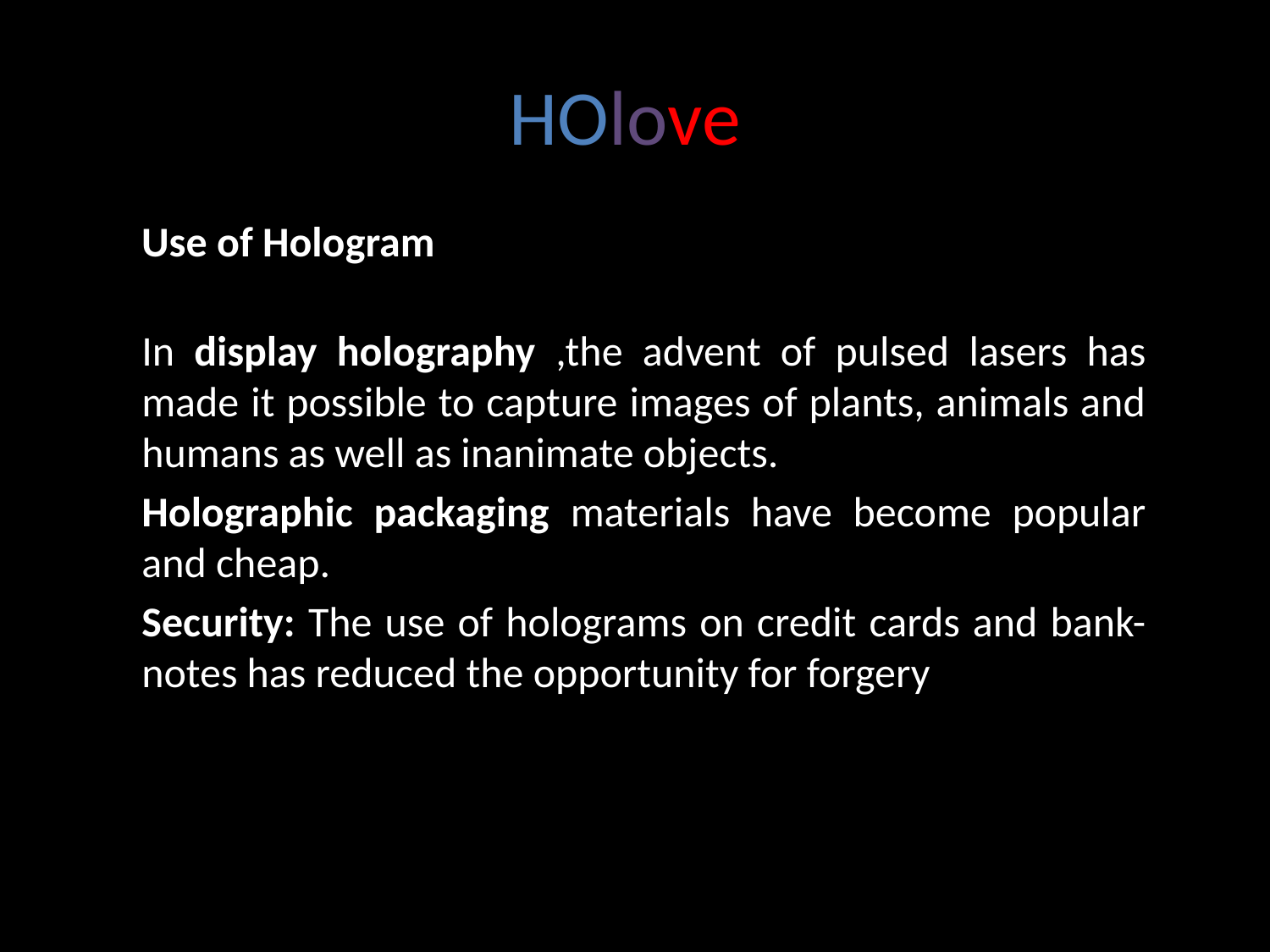

# HOlove
Use of Hologram
In display holography ,the advent of pulsed lasers has made it possible to capture images of plants, animals and humans as well as inanimate objects.
Holographic packaging materials have become popular and cheap.
Security: The use of holograms on credit cards and bank-notes has reduced the opportunity for forgery